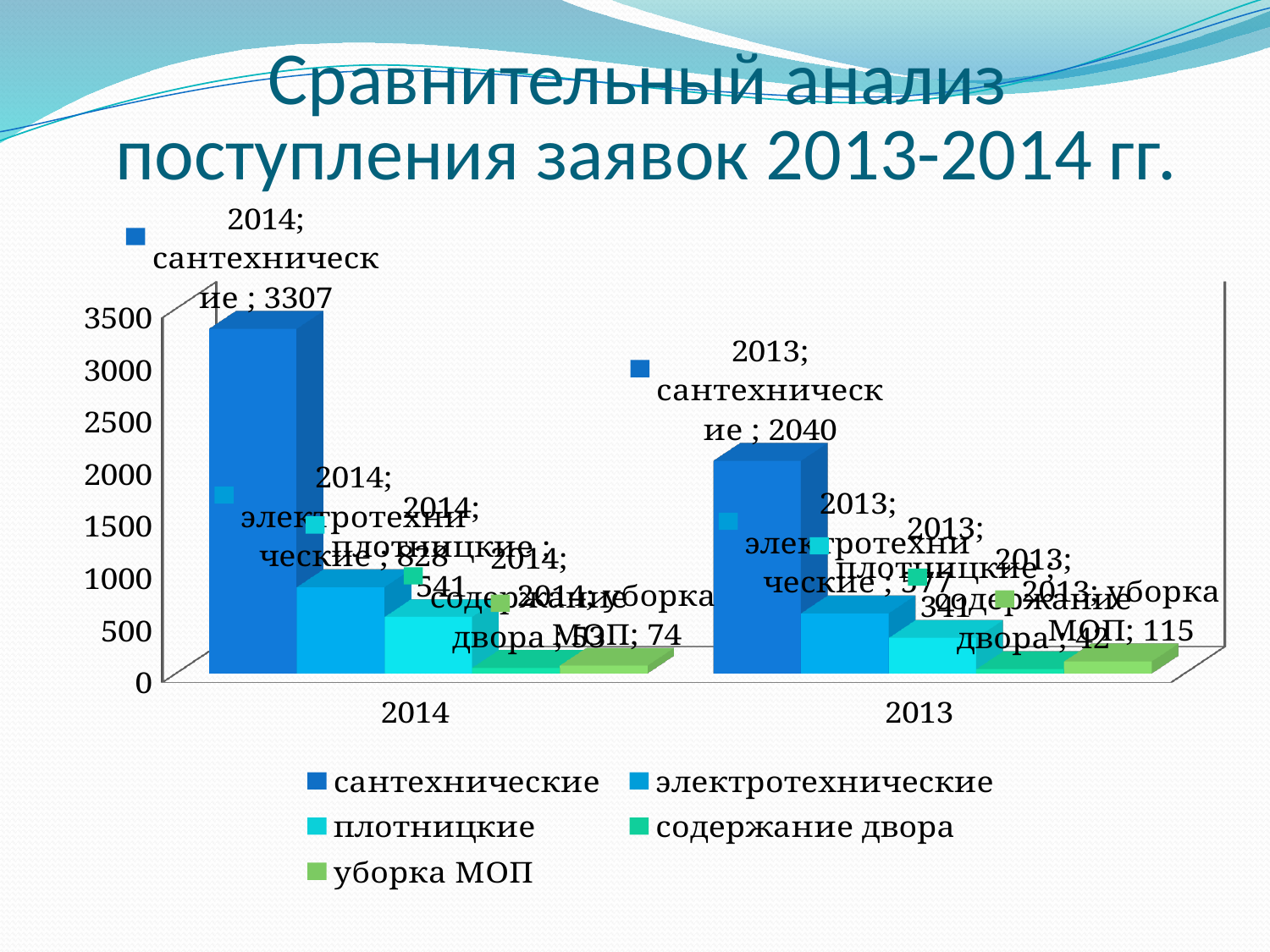

# Сравнительный анализ поступления заявок 2013-2014 гг.

[unsupported chart]